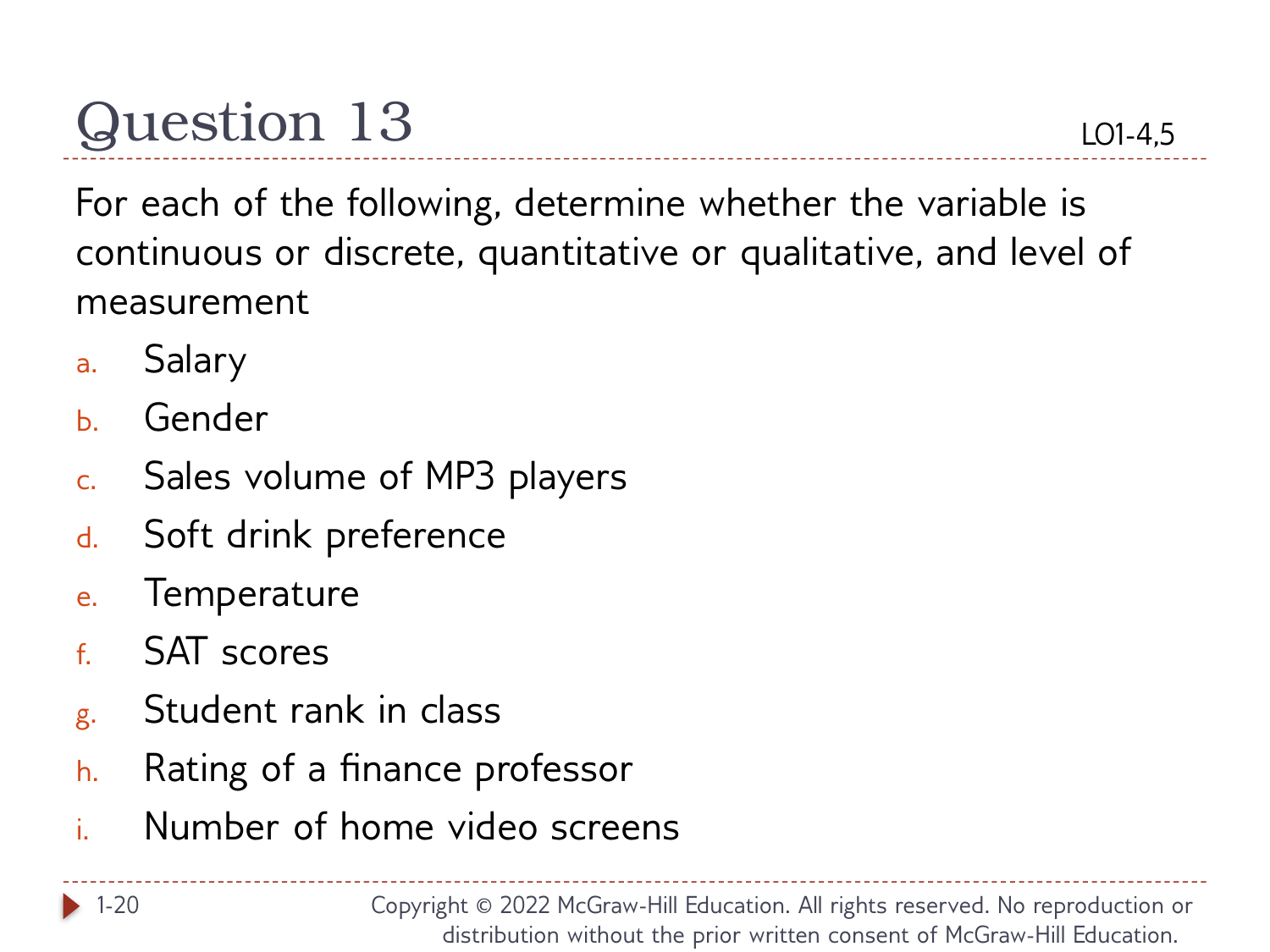

# Question 13
LO1-4,5
For each of the following, determine whether the variable is continuous or discrete, quantitative or qualitative, and level of measurement
Salary
Gender
Sales volume of MP3 players
Soft drink preference
Temperature
SAT scores
Student rank in class
Rating of a finance professor
Number of home video screens
1-20
Copyright © 2022 McGraw-Hill Education. All rights reserved. No reproduction or distribution without the prior written consent of McGraw-Hill Education.